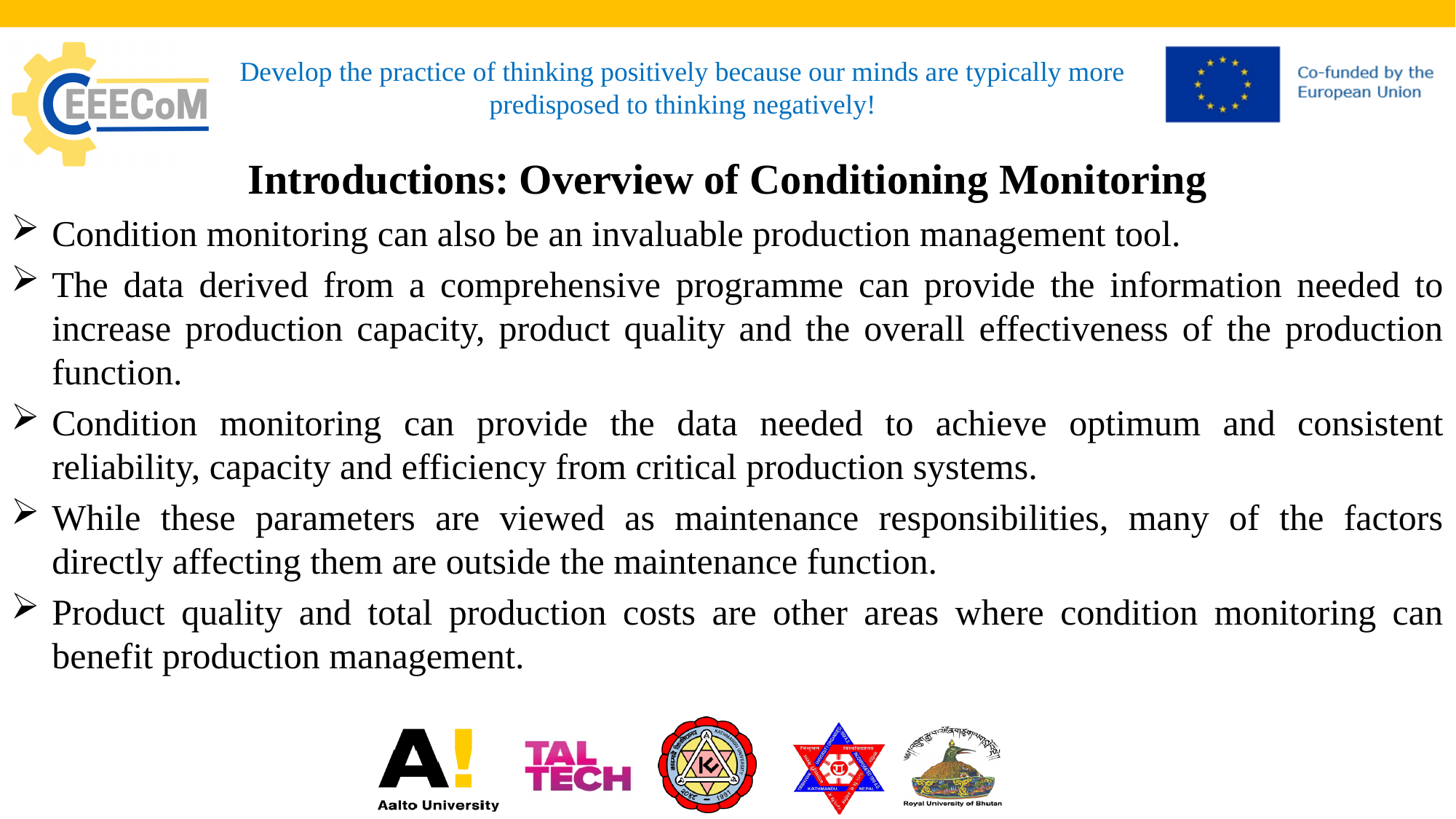

# Develop the practice of thinking positively because our minds are typically more predisposed to thinking negatively!
Introductions: Overview of Conditioning Monitoring
Condition monitoring can also be an invaluable production management tool.
The data derived from a comprehensive programme can provide the information needed to increase production capacity, product quality and the overall effectiveness of the production function.
Condition monitoring can provide the data needed to achieve optimum and consistent reliability, capacity and efficiency from critical production systems.
While these parameters are viewed as maintenance responsibilities, many of the factors directly affecting them are outside the maintenance function.
Product quality and total production costs are other areas where condition monitoring can benefit production management.